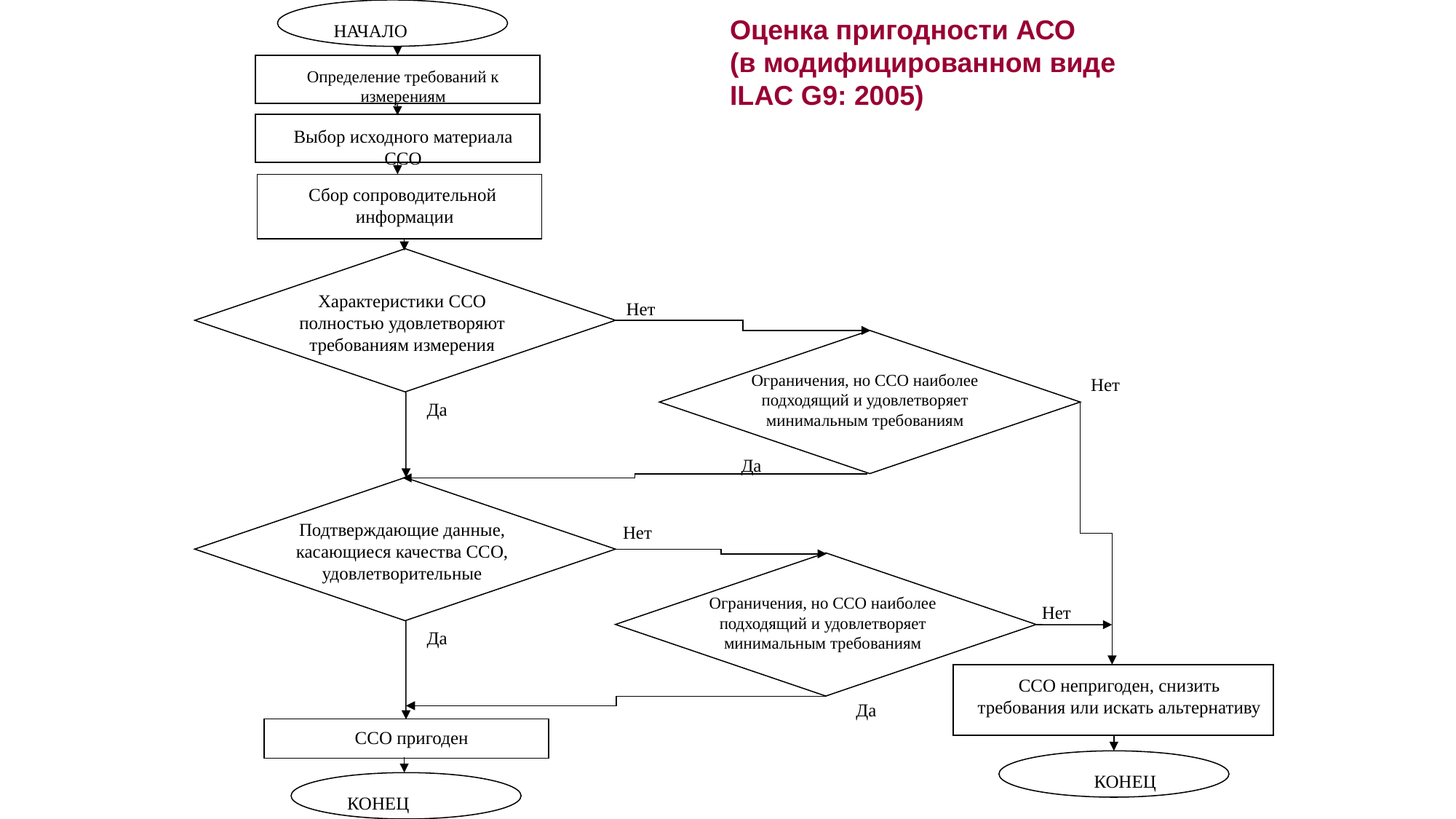

НАЧАЛО

Определение требований к измерениям

Выбор исходного материала ССО

Сбор сопроводительной
информации

Характеристики ССО полностью удовлетворяют требованиям измерения

Ограничения, но ССО наиболее подходящий и удовлетворяет минимальным требованиям

Подтверждающие данные, касающиеся качества ССО, удовлетворительные

Ограничения, но ССО наиболее подходящий и удовлетворяет минимальным требованиям

ССО непригоден, снизить требования или искать альтернативу

ССО пригоден

КОНЕЦ

КОНЕЦ

Нет
Нет
Да
Да
Нет
Нет
Да
Да
Оценка пригодности АСО
(в модифицированном виде
ILAC G9: 2005)